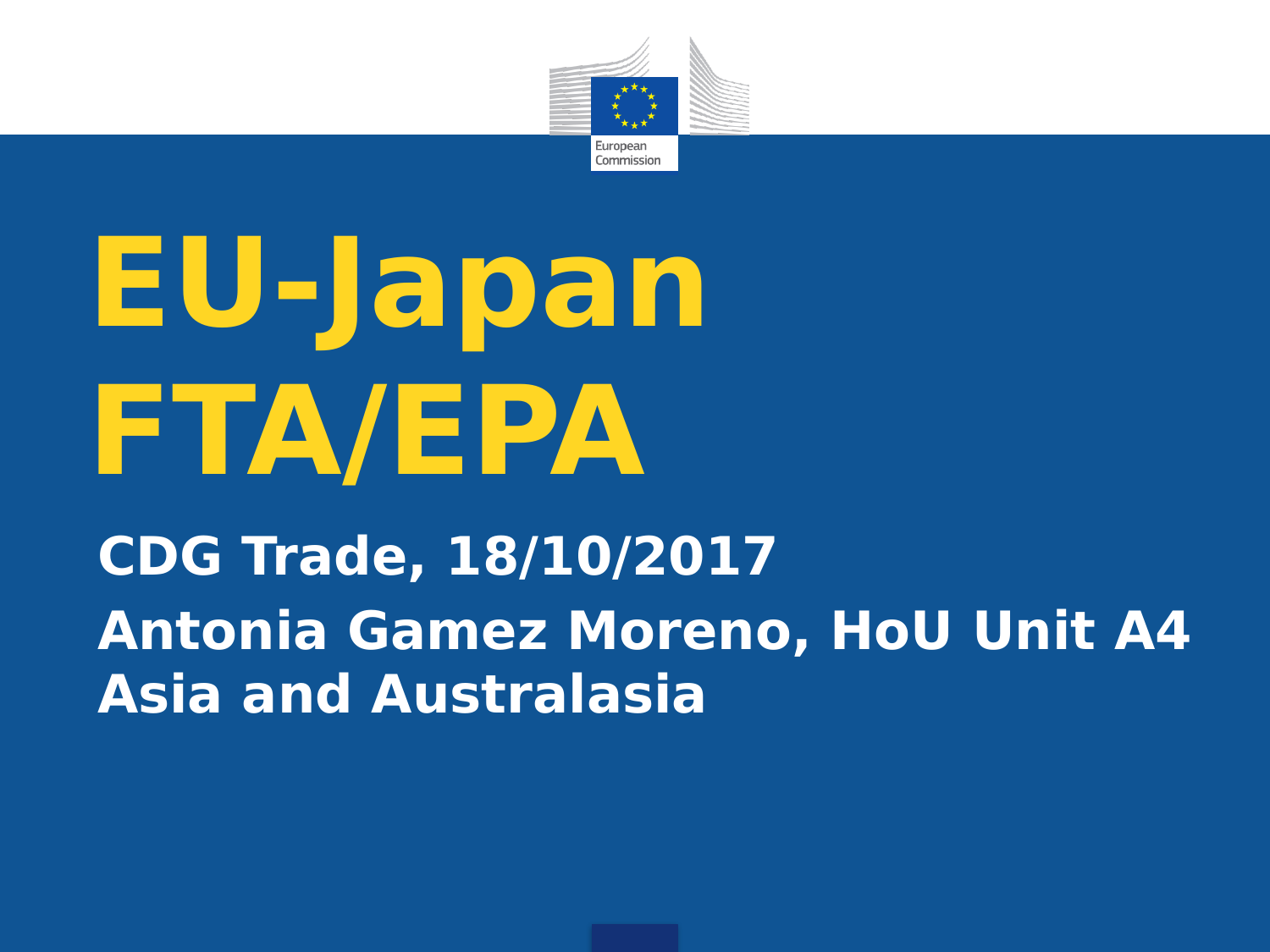

# EU-Japan FTA/EPA
CDG Trade, 18/10/2017
Antonia Gamez Moreno, HoU Unit A4 Asia and Australasia